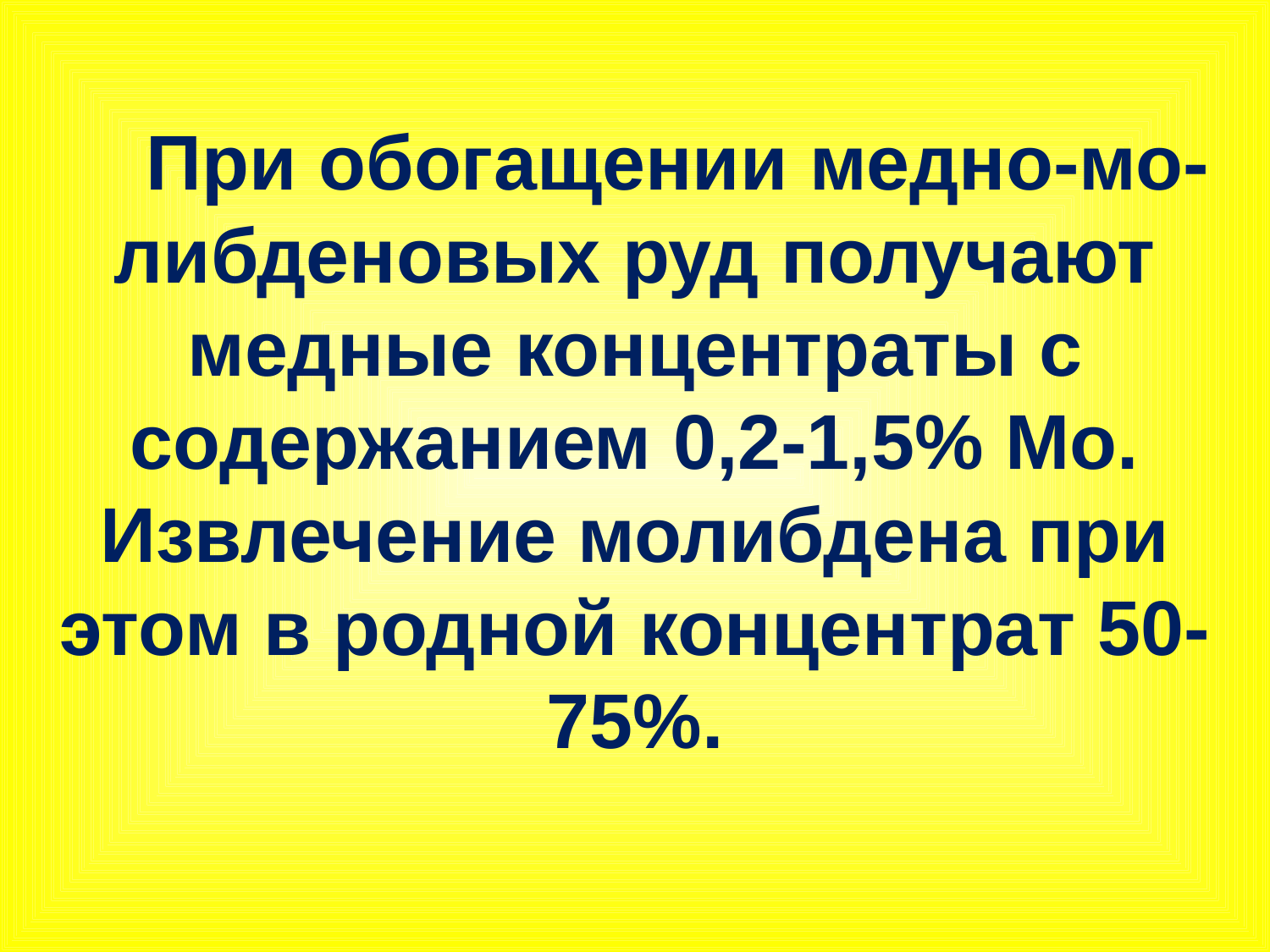

При обогащении медно-мо-либденовых руд получают медные концентраты с содержанием 0,2-1,5% Мо. Извлечение молибдена при этом в родной концентрат 50-75%.